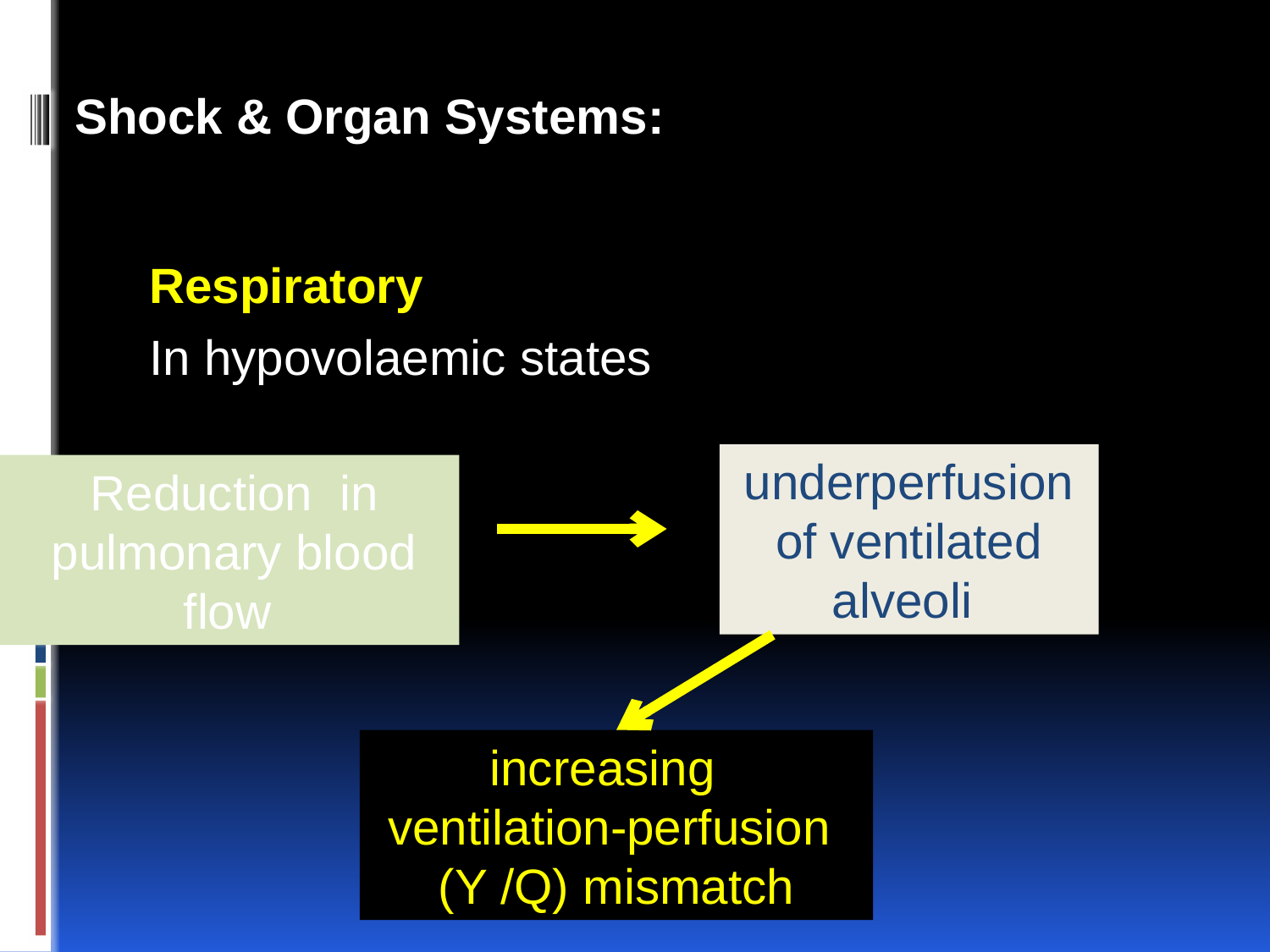

Shock & Organ Systems:
Respiratory
In hypovolaemic states

underperfusion of ventilated alveoli
Reduction  in pulmonary blood flow
increasing   ventilation-perfusion  (Y /Q) mismatch